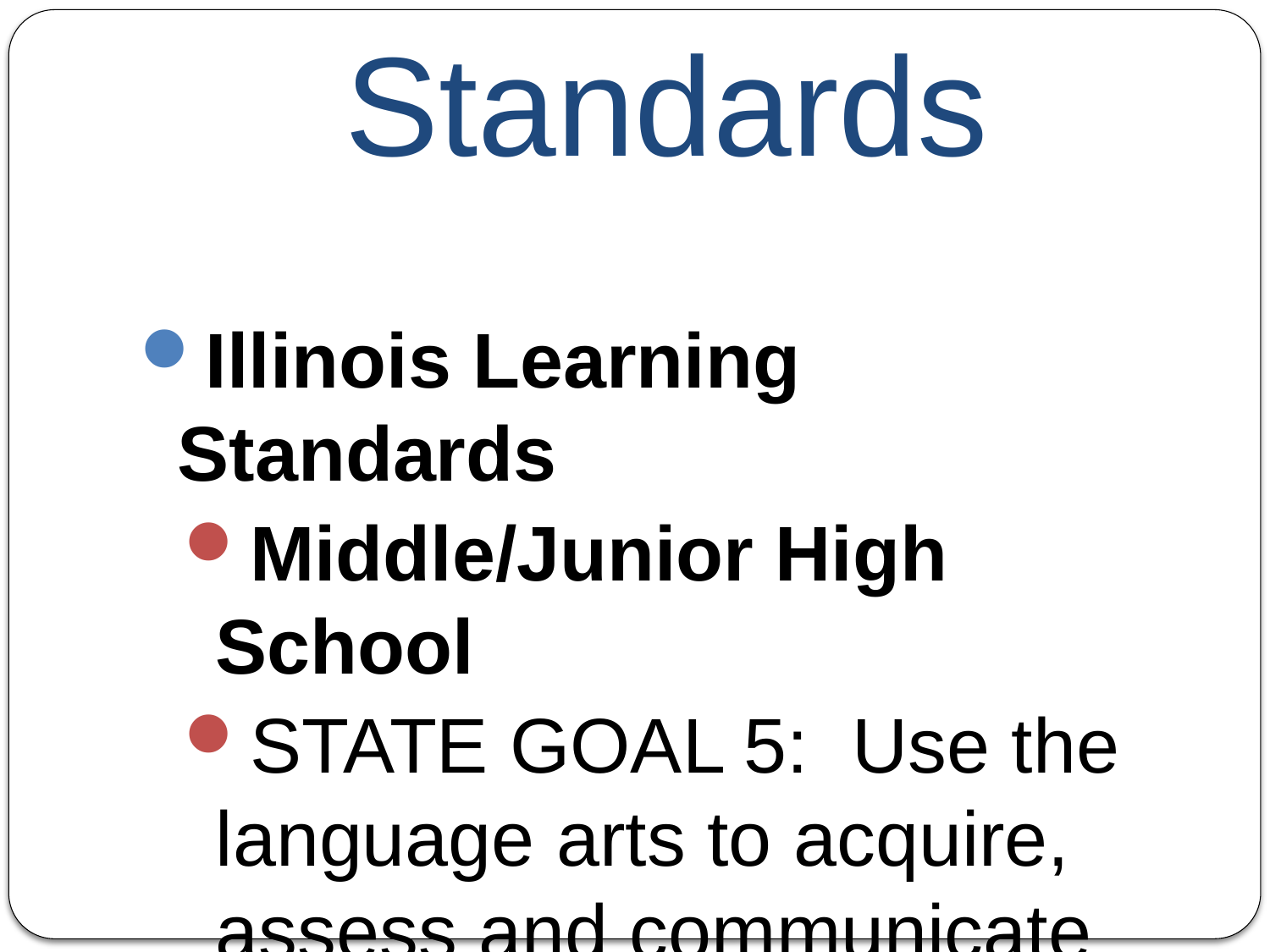

# Standards

Illinois Learning Standards
Middle/Junior High School
STATE GOAL 5:  Use the language arts to acquire, assess and communicate information.